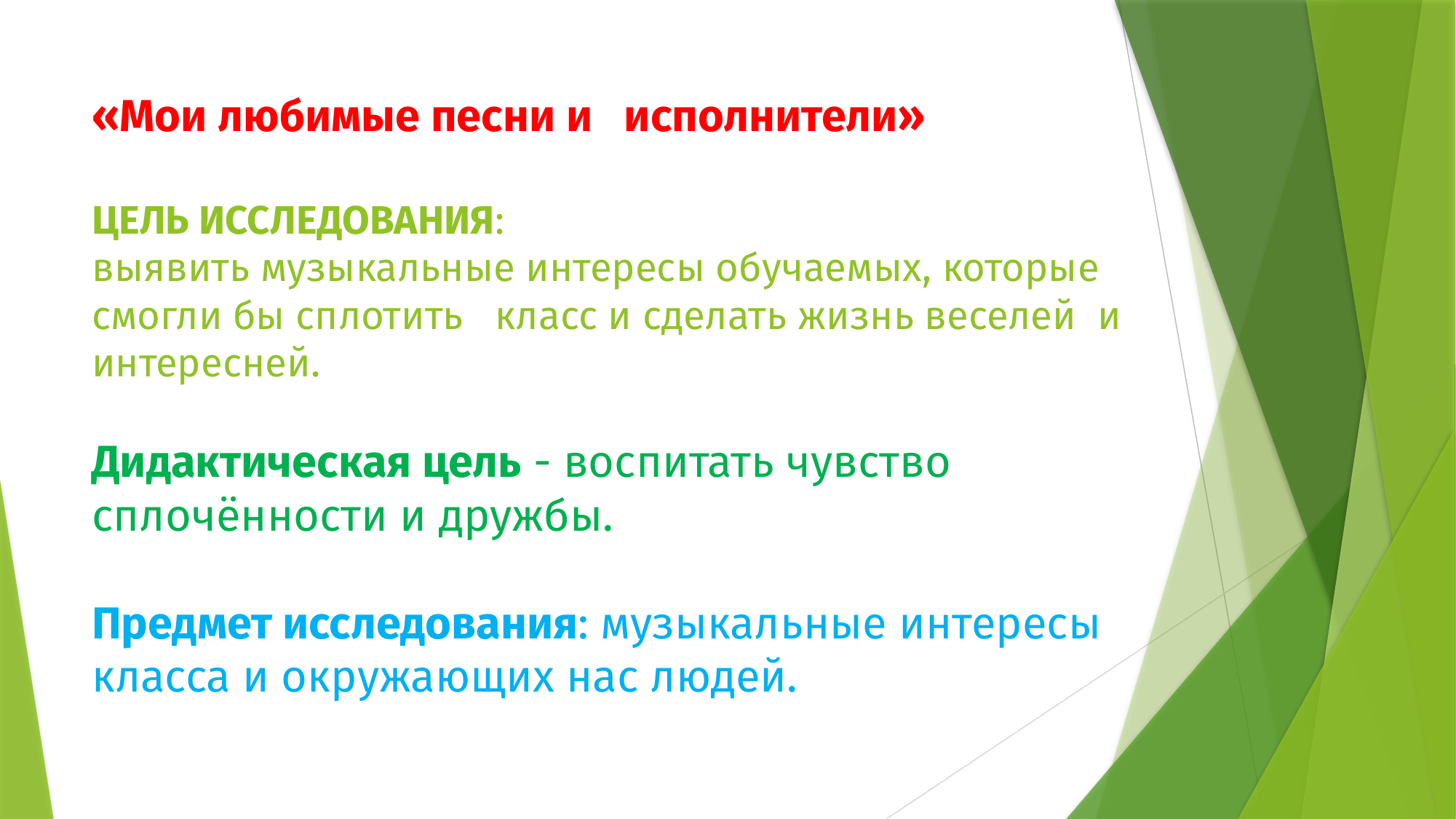

# «Мои любимые песни и   исполнители» ЦЕЛЬ ИССЛЕДОВАНИЯ: выявить музыкальные интересы обучаемых, которые смогли бы сплотить   класс и сделать жизнь веселей  и интересней. Дидактическая цель - воспитать чувство сплочённости и дружбы.  Предмет исследования: музыкальные интересы класса и окружающих нас людей.